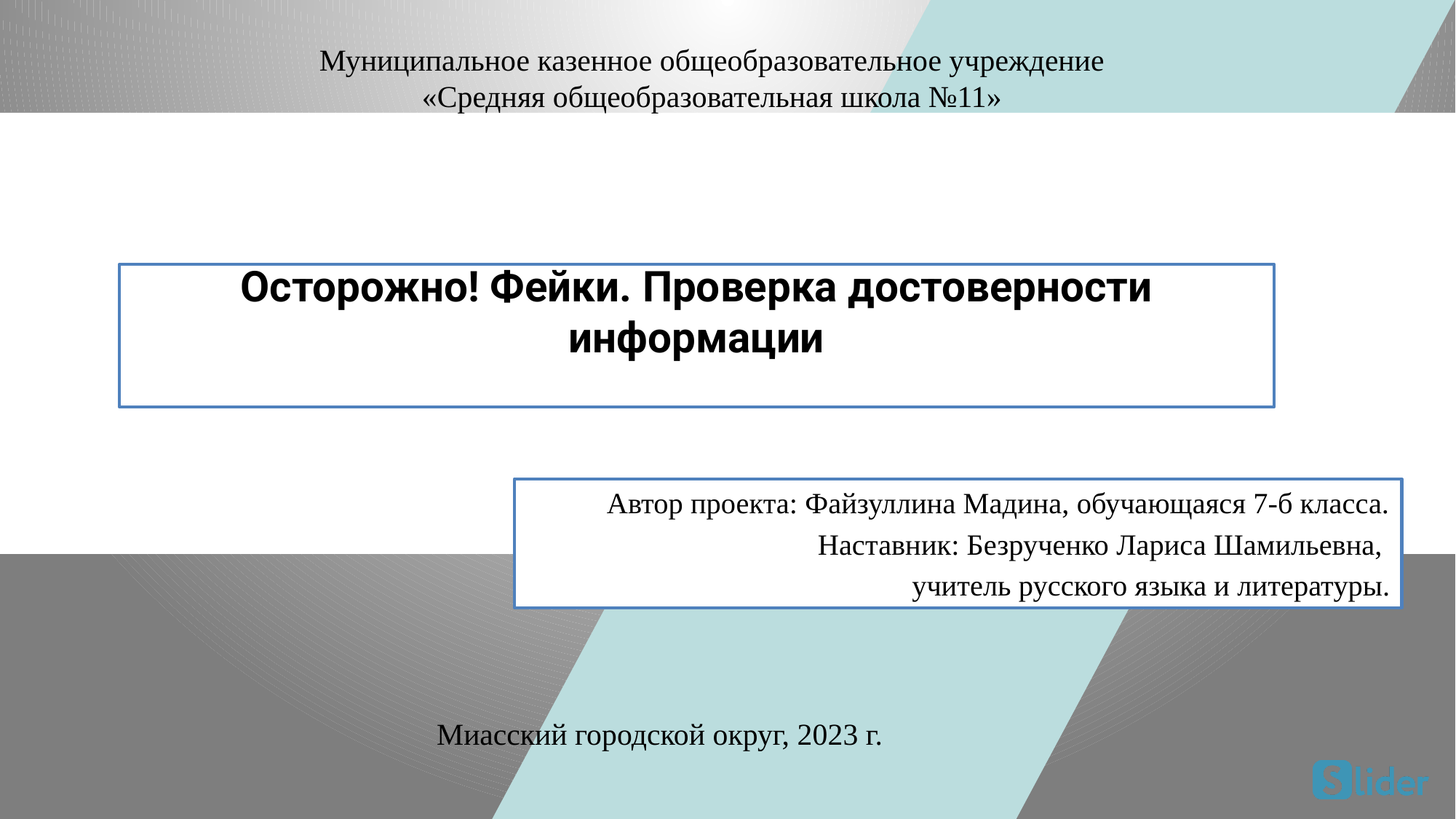

Муниципальное казенное общеобразовательное учреждение
«Средняя общеобразовательная школа №11»
# Осторожно! Фейки. Проверка достоверности информации
Автор проекта: Файзуллина Мадина, обучающаяся 7-б класса.
Наставник: Безрученко Лариса Шамильевна,
учитель русского языка и литературы.
Миасский городской округ, 2023 г.